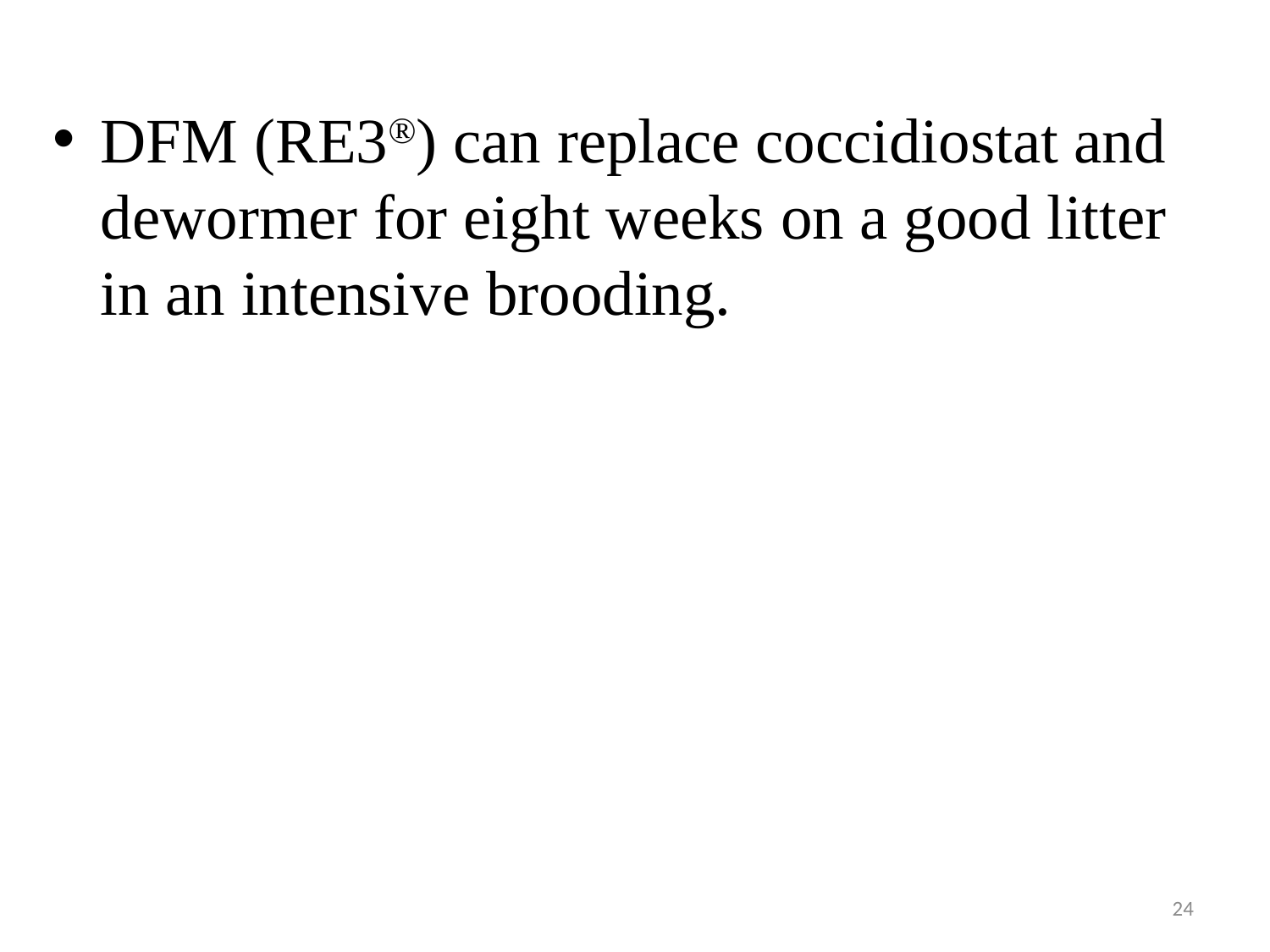

DFM (RE3®) can replace coccidiostat and dewormer for eight weeks on a good litter in an intensive brooding.

24